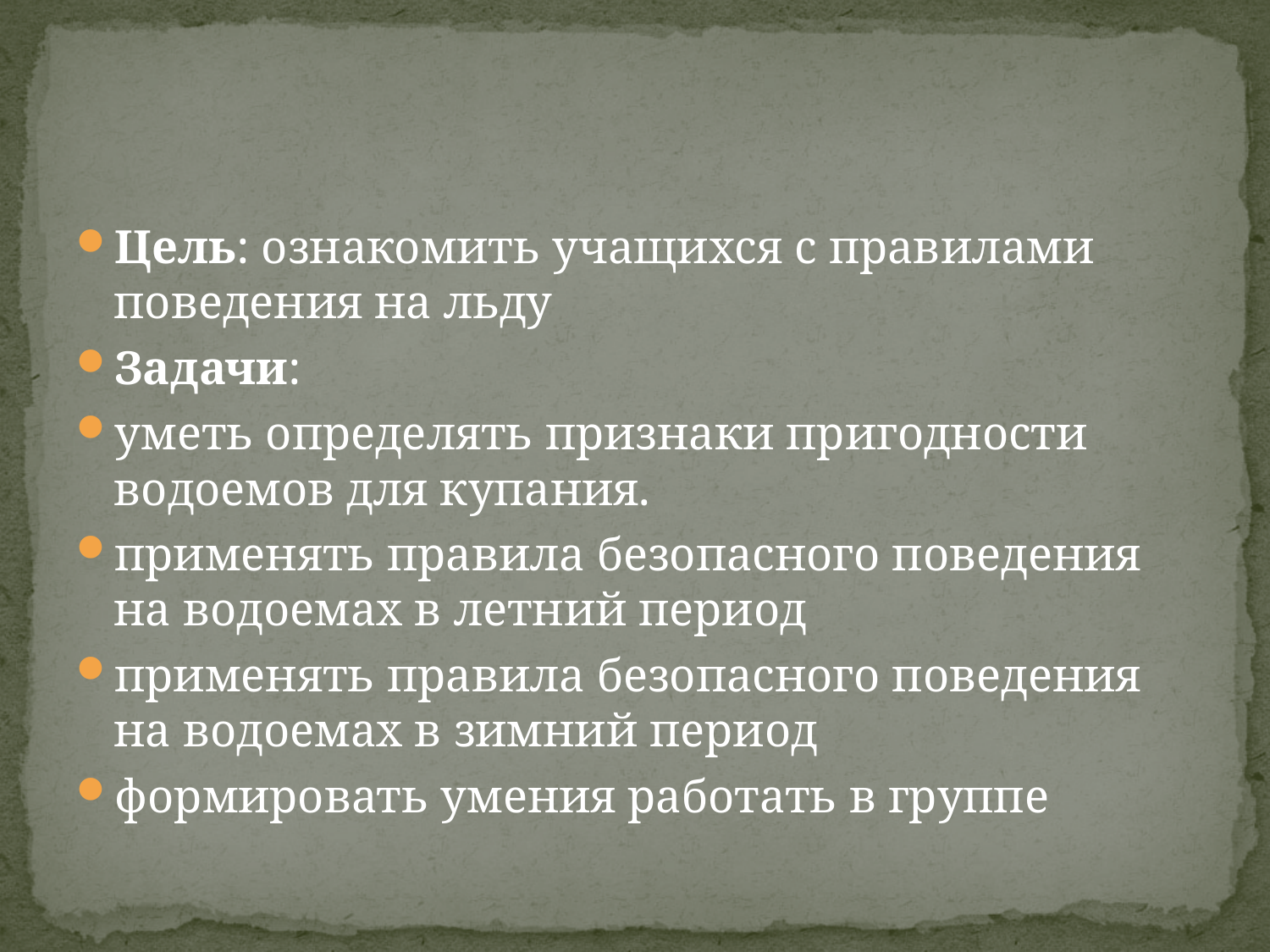

Цель: ознакомить учащихся с правилами поведения на льду
Задачи:
уметь определять признаки пригодности водоемов для купания.
применять правила безопасного поведения на водоемах в летний период
применять правила безопасного поведения на водоемах в зимний период
формировать умения работать в группе